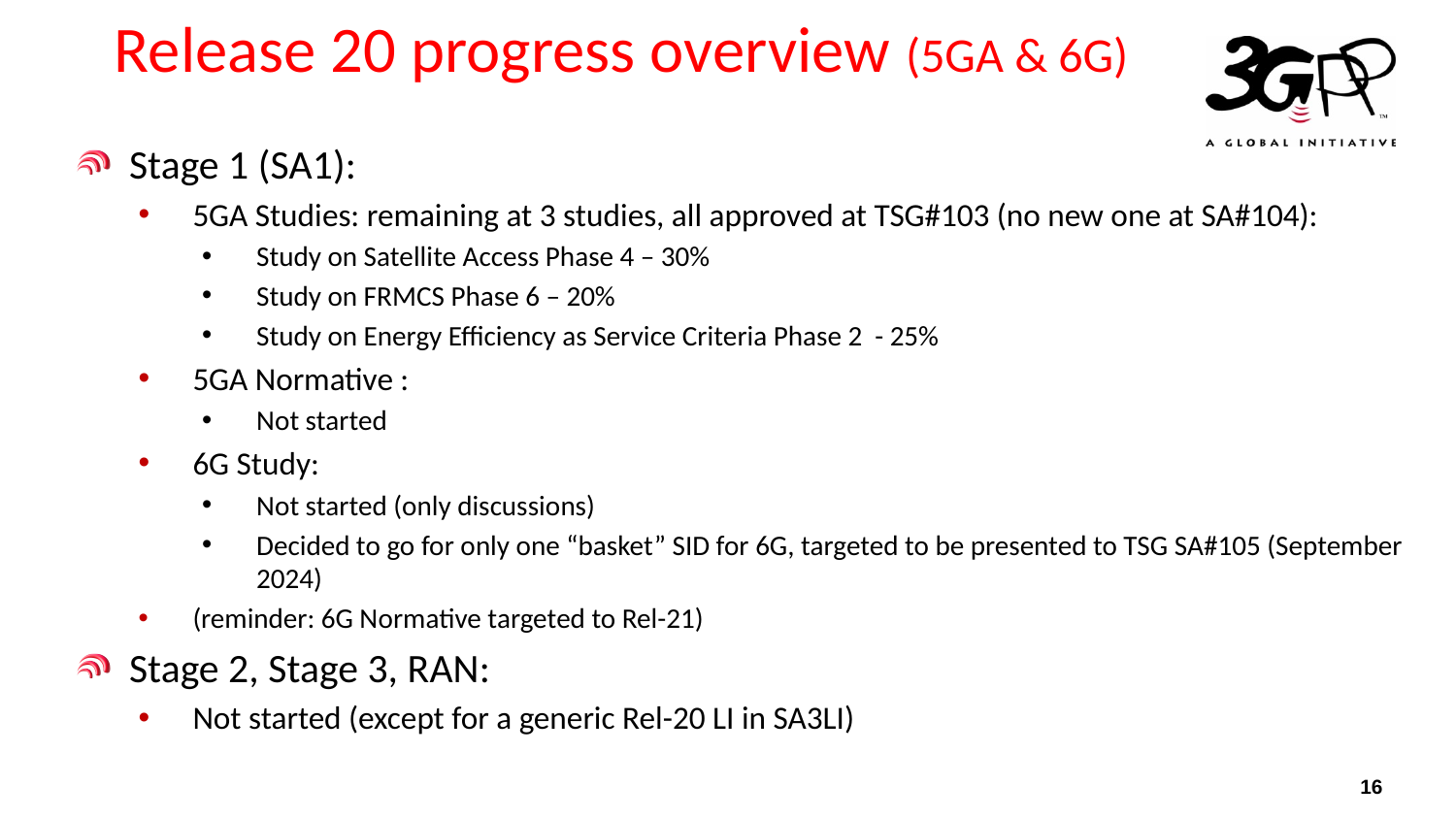

# Release 20 progress overview (5GA & 6G)
Stage 1 (SA1):
5GA Studies: remaining at 3 studies, all approved at TSG#103 (no new one at SA#104):
Study on Satellite Access Phase 4 – 30%
Study on FRMCS Phase 6 – 20%
Study on Energy Efficiency as Service Criteria Phase 2  - 25%
5GA Normative :
Not started
6G Study:
Not started (only discussions)
Decided to go for only one “basket” SID for 6G, targeted to be presented to TSG SA#105 (September 2024)
(reminder: 6G Normative targeted to Rel-21)
Stage 2, Stage 3, RAN:
Not started (except for a generic Rel-20 LI in SA3LI)